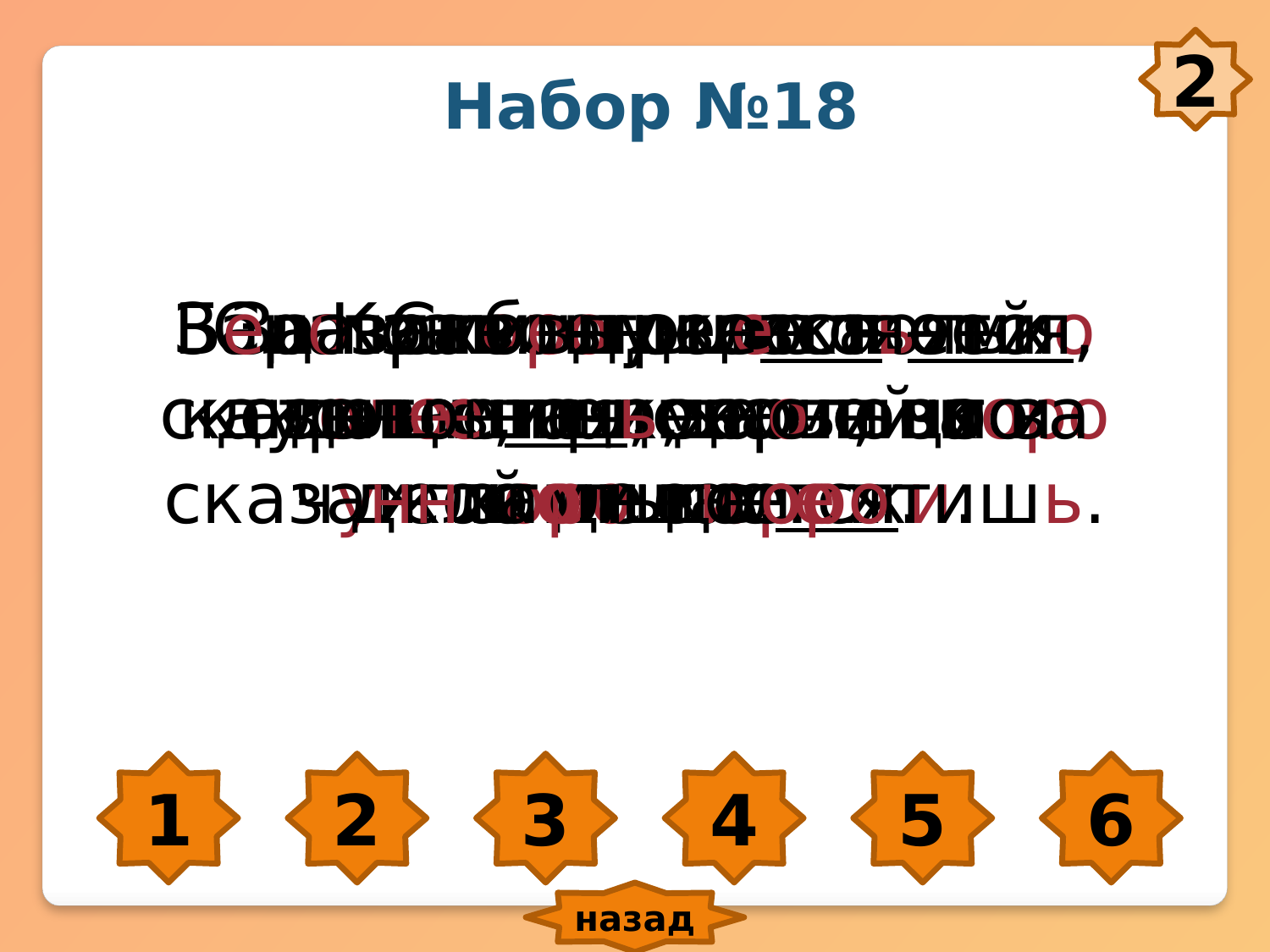

2
Набор №18
За правое дело своей головы не жалей и чужой не дорожи.
Скоро сказка сказывается, да не скоро дело делается.
Заразительны не только дурные примеры, но и хорошие.
Словами что листьями стелет, а делами что иглами колет.
Беда за беду цепляется, как в цепочке кольцо за кольцо.
Конь вырвется – догонишь, а слова сказанного не воротишь.
1
2
3
4
5
6
назад